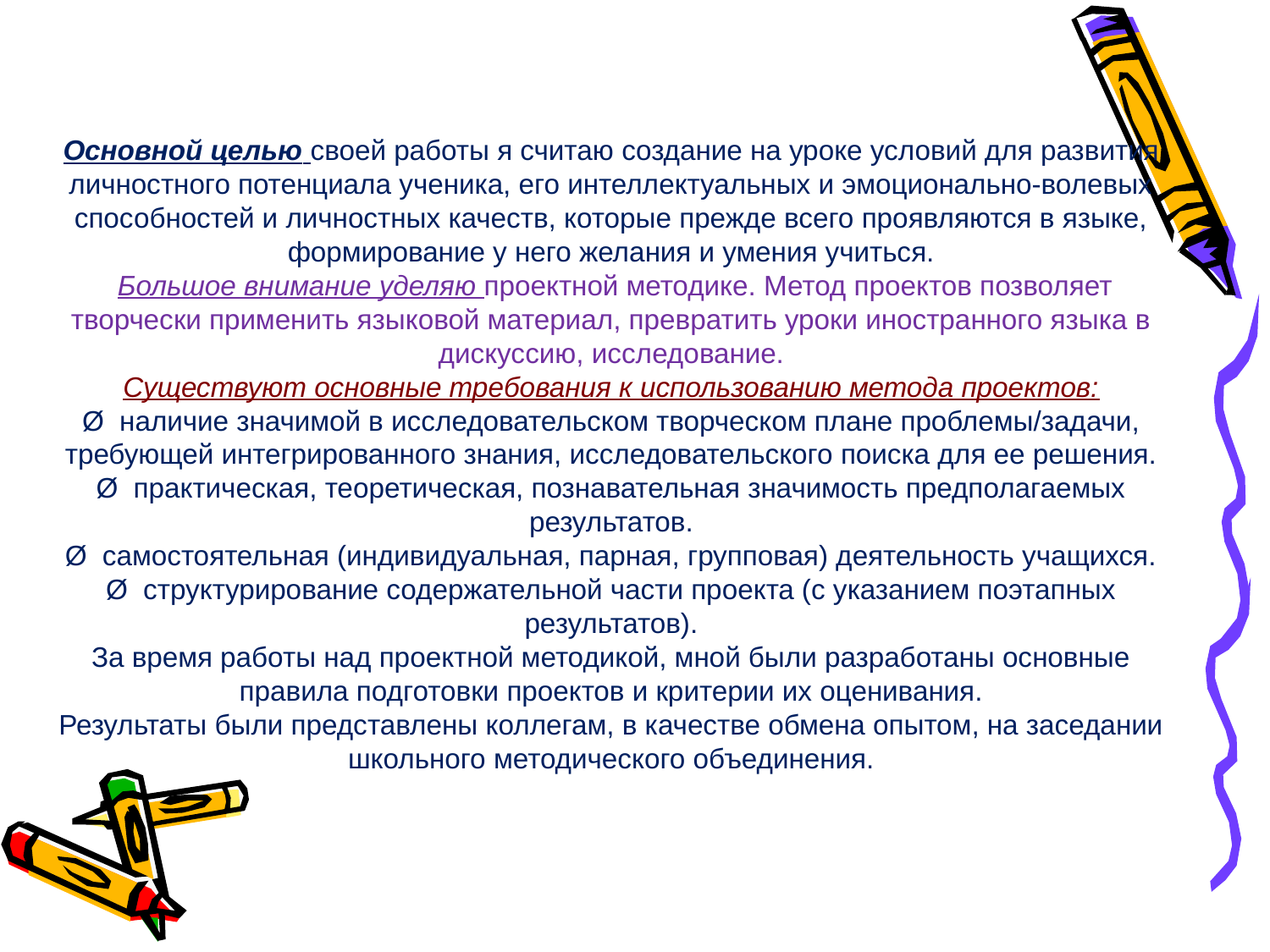

# Основной целью своей работы я считаю создание на уроке условий для развития личностного потенциала ученика, его интеллектуальных и эмоционально-волевых способностей и личностных качеств, которые прежде всего проявляются в языке, формирование у него желания и умения учиться. Большое внимание уделяю проектной методике. Метод проектов позволяет творчески применить языковой материал, превратить уроки иностранного языка в дискуссию, исследование. Существуют основные требования к использованию метода проектов: Ø  наличие значимой в исследовательском творческом плане проблемы/задачи, требующей интегрированного знания, исследовательского поиска для ее решения. Ø  практическая, теоретическая, познавательная значимость предполагаемых результатов. Ø  самостоятельная (индивидуальная, парная, групповая) деятельность учащихся. Ø  структурирование содержательной части проекта (с указанием поэтапных результатов). За время работы над проектной методикой, мной были разработаны основные правила подготовки проектов и критерии их оценивания. Результаты были представлены коллегам, в качестве обмена опытом, на заседании школьного методического объединения.